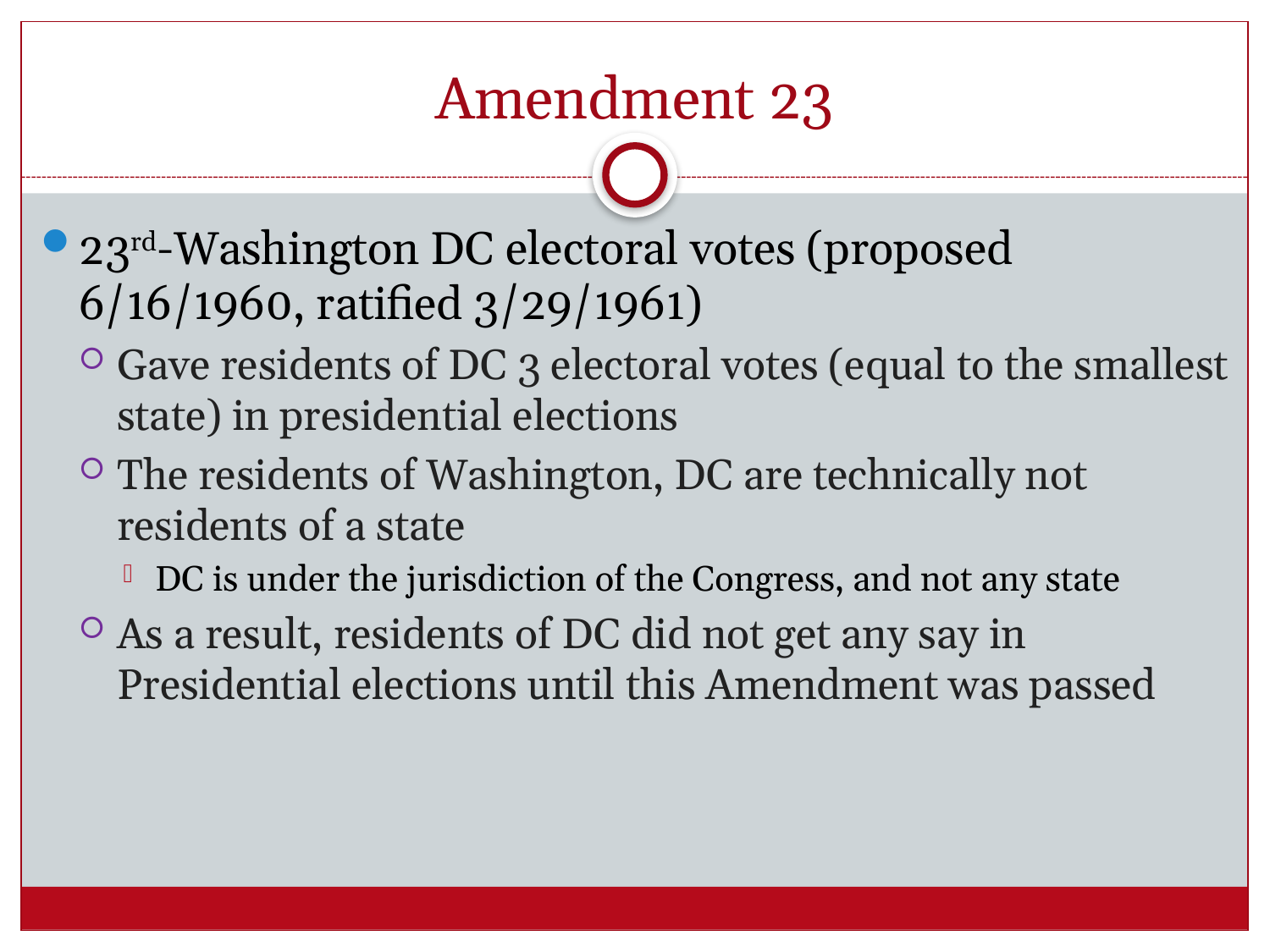

# Amendment 23
23rd-Washington DC electoral votes (proposed 6/16/1960, ratified 3/29/1961)
Gave residents of DC 3 electoral votes (equal to the smallest state) in presidential elections
The residents of Washington, DC are technically not residents of a state
DC is under the jurisdiction of the Congress, and not any state
As a result, residents of DC did not get any say in Presidential elections until this Amendment was passed